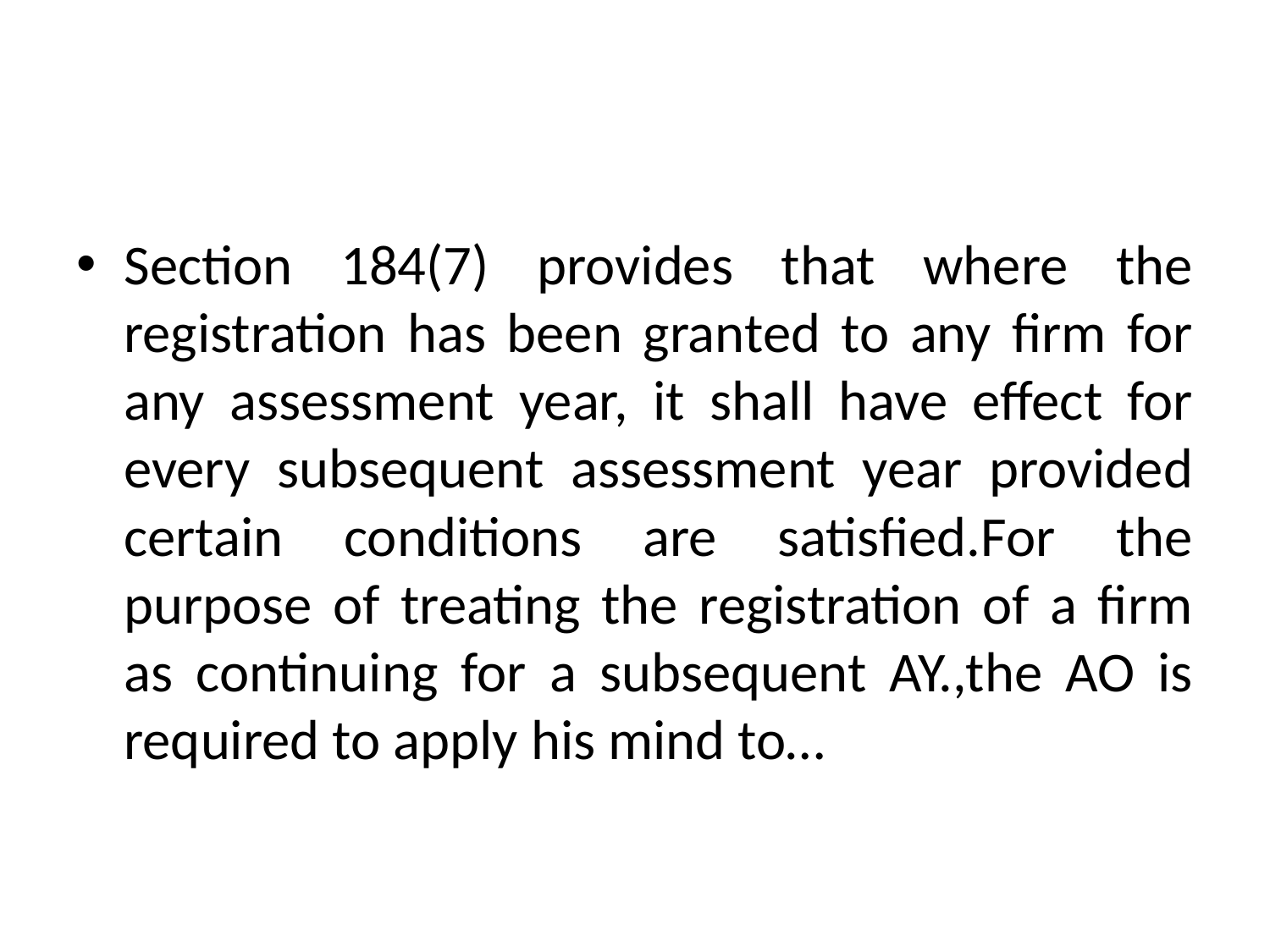

#
Section 184(7) provides that where the registration has been granted to any firm for any assessment year, it shall have effect for every subsequent assessment year provided certain conditions are satisfied.For the purpose of treating the registration of a firm as continuing for a subsequent AY.,the AO is required to apply his mind to…